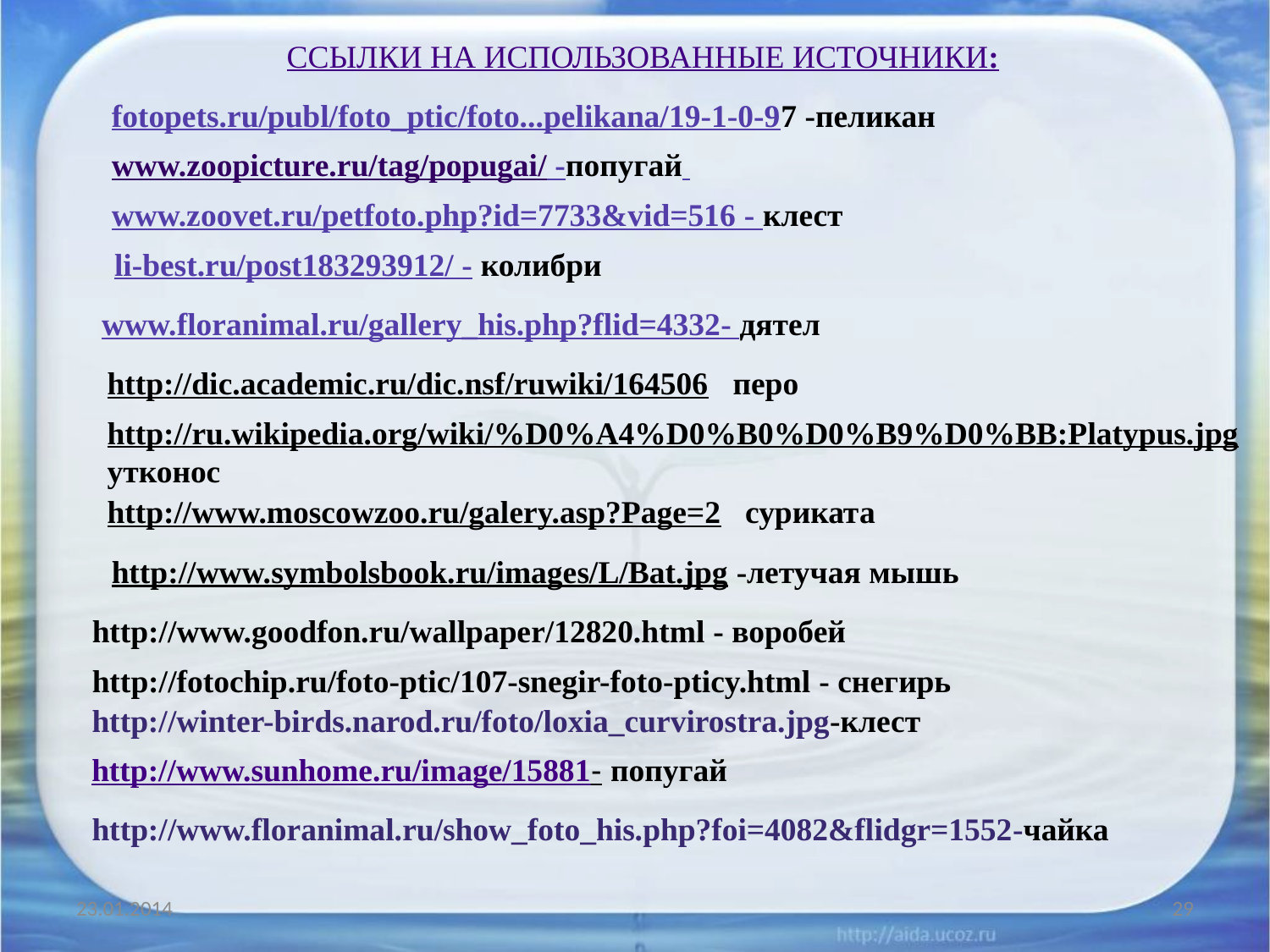

ССЫЛКИ НА ИСПОЛЬЗОВАННЫЕ ИСТОЧНИКИ:
fotopets.ru/publ/foto_ptic/foto...pelikana/19-1-0-97 -пеликан
www.zoopicture.ru/tag/popugai/ -попугай
www.zoovet.ru/petfoto.php?id=7733&vid=516 - клест
li-best.ru/post183293912/ - колибри
www.floranimal.ru/gallery_his.php?flid=4332- дятел
http://dic.academic.ru/dic.nsf/ruwiki/164506   перо
http://ru.wikipedia.org/wiki/%D0%A4%D0%B0%D0%B9%D0%BB:Platypus.jpg утконос
http://www.moscowzoo.ru/galery.asp?Page=2   суриката
http://www.symbolsbook.ru/images/L/Bat.jpg -летучая мышь
http://www.goodfon.ru/wallpaper/12820.html - воробей
http://fotochip.ru/foto-ptic/107-snegir-foto-pticy.html - снегирь
http://winter-birds.narod.ru/foto/loxia_curvirostra.jpg-клест
http://www.sunhome.ru/image/15881- попугай
http://www.floranimal.ru/show_foto_his.php?foi=4082&flidgr=1552-чайка
23.01.2014
29